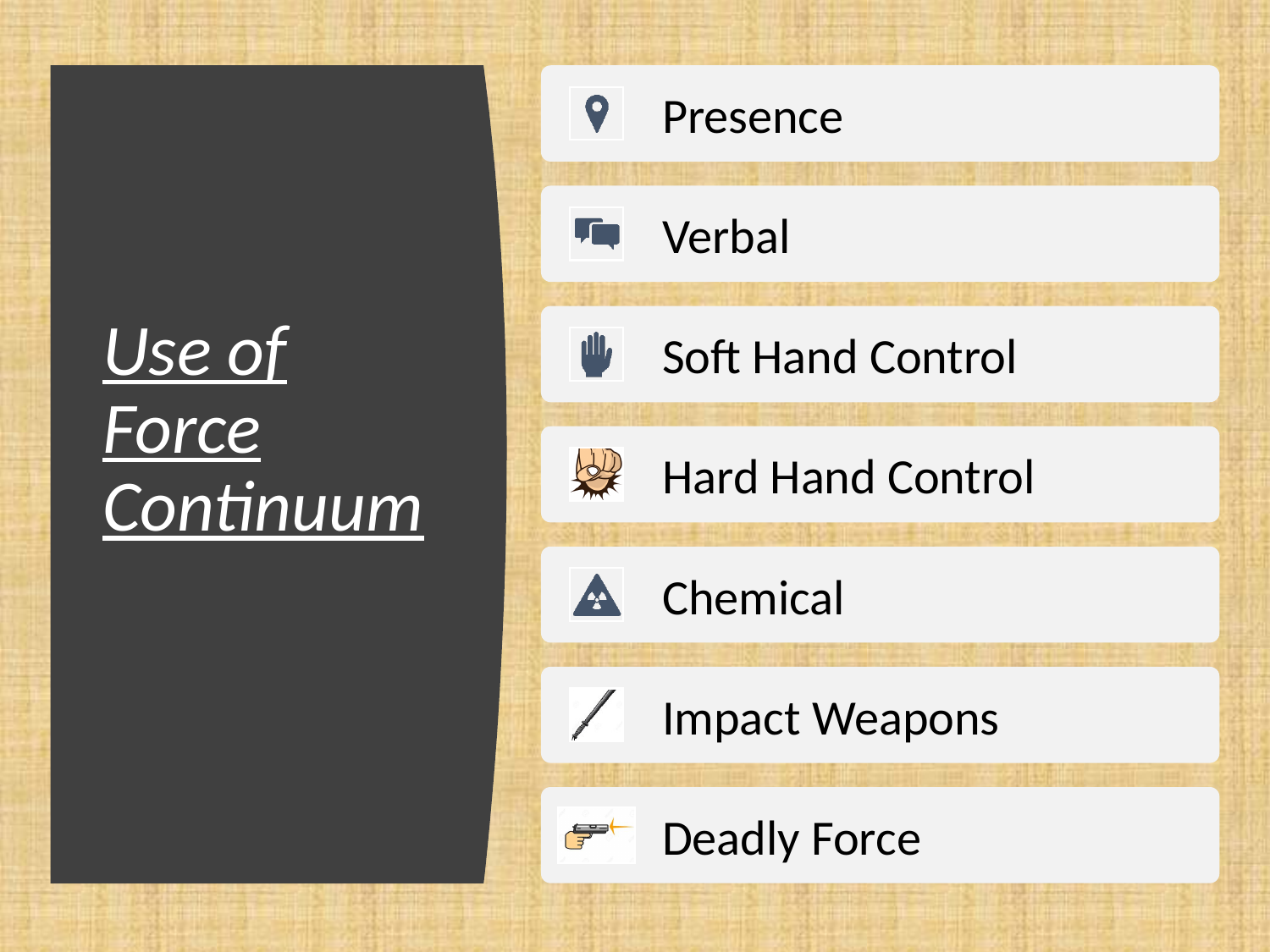

Presence

# Use of Force Continuum

Verbal

Soft Hand Control

Hard Hand Control

Chemical

Impact Weapons

Deadly Force